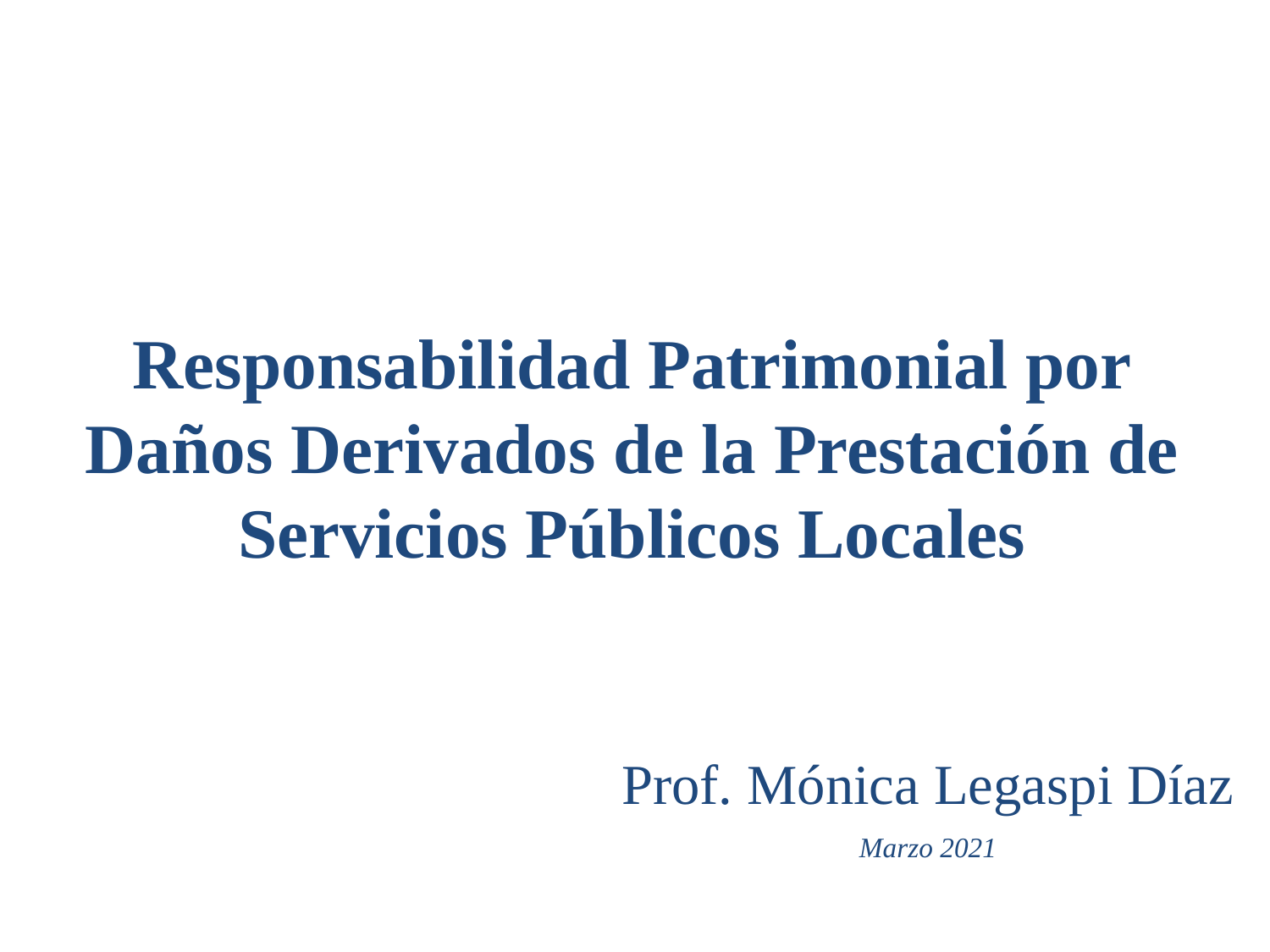

Responsabilidad Patrimonial por Daños Derivados de la Prestación de Servicios Públicos Locales
Prof. Mónica Legaspi Díaz

Marzo 2021